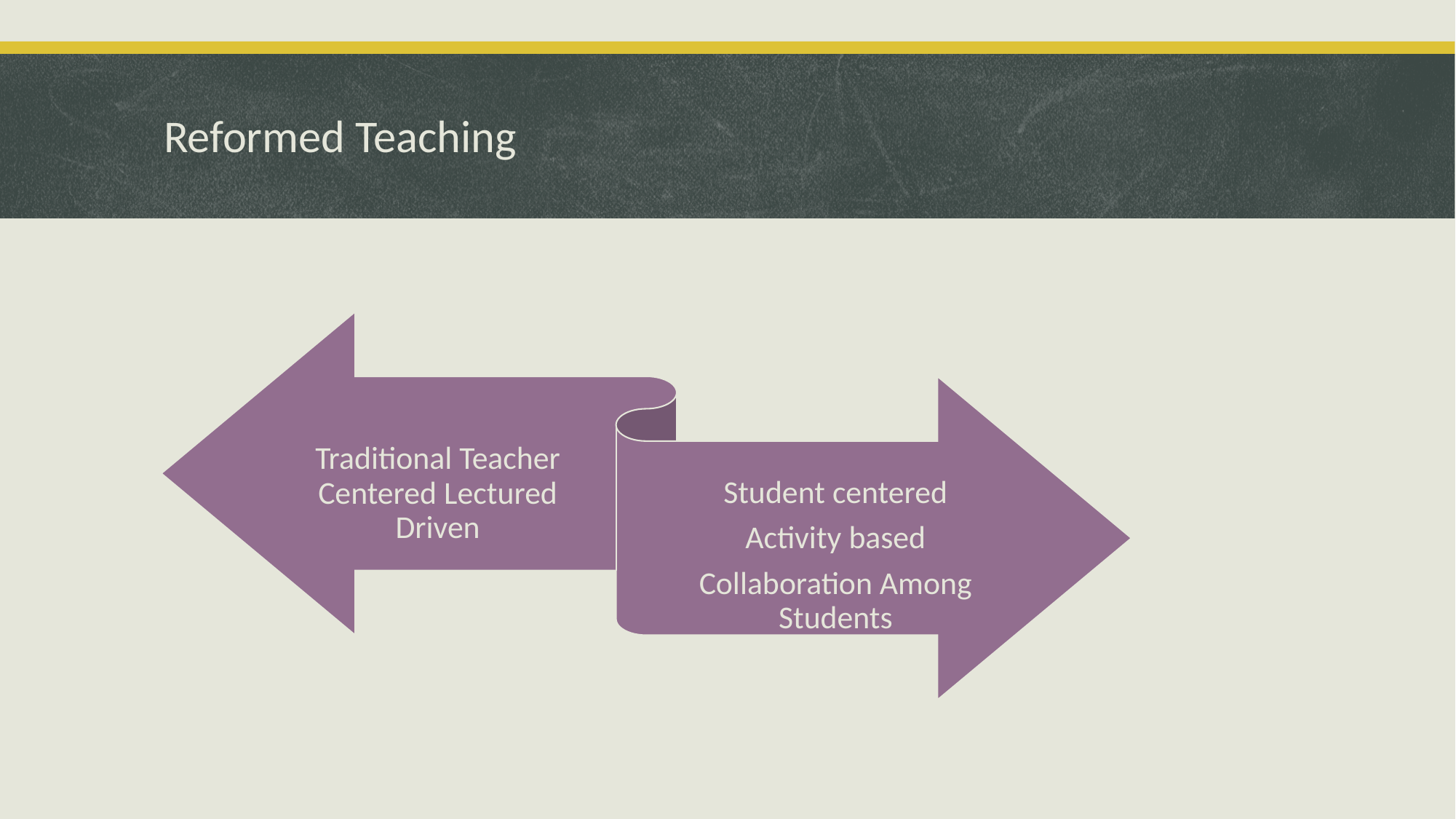

# Reformed Teaching

Traditional Teacher Centered Lectured Driven
Student centered
Activity based
Collaboration Among Students